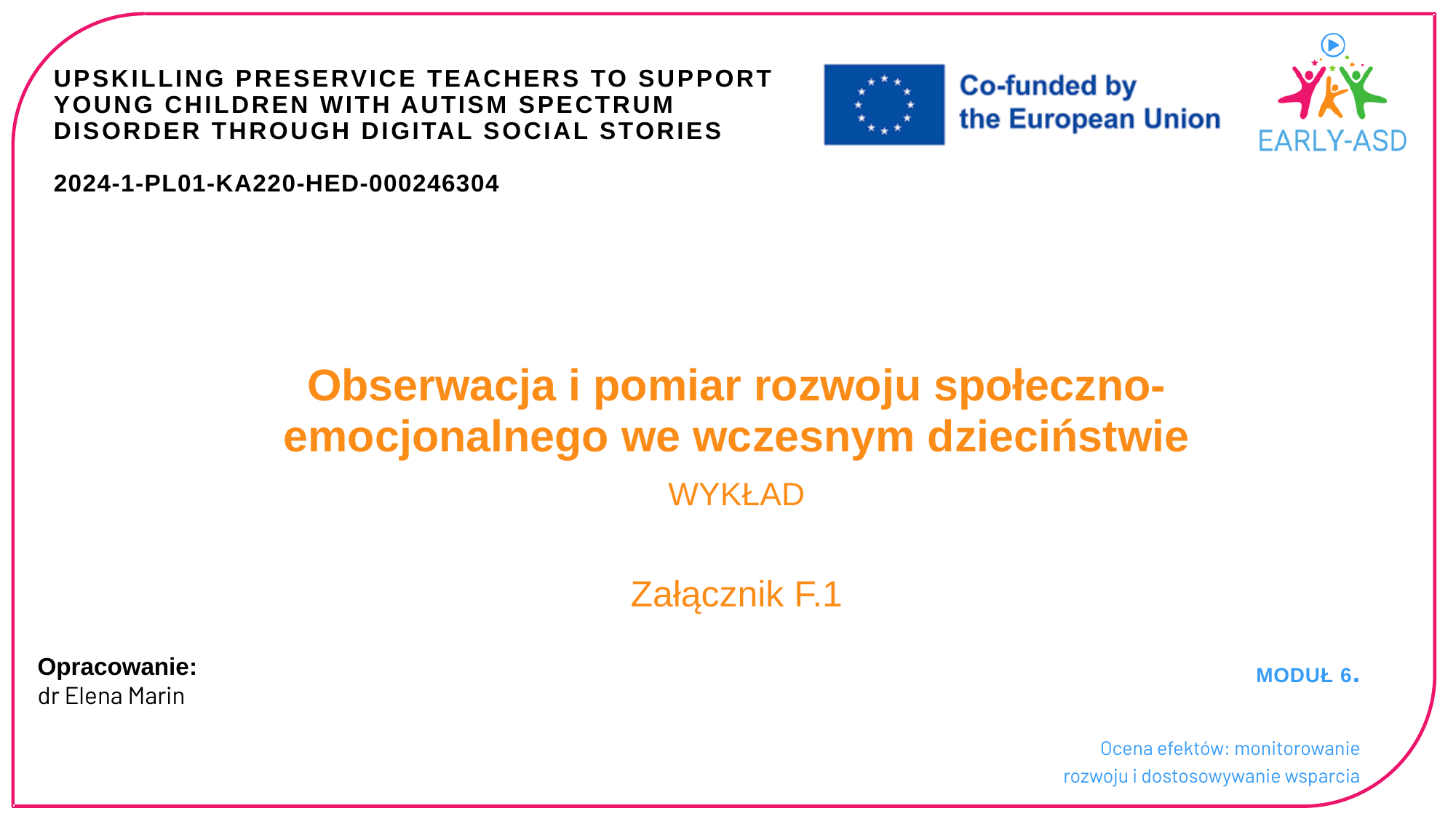

UPSKILLING PRESERVICE TEACHERS TO SUPPORT YOUNG CHILDREN WITH AUTISM SPECTRUM DISORDER THROUGH DIGITAL SOCIAL STORIES

2024-1-PL01-KA220-HED-000246304

Obserwacja i pomiar rozwoju społeczno-emocjonalnego we wczesnym dzieciństwie
WYKŁAD

Załącznik F.1
MODUŁ 6.

Ocena efektów: monitorowanie rozwoju i dostosowywanie wsparcia
Opracowanie:
dr Elena Marin